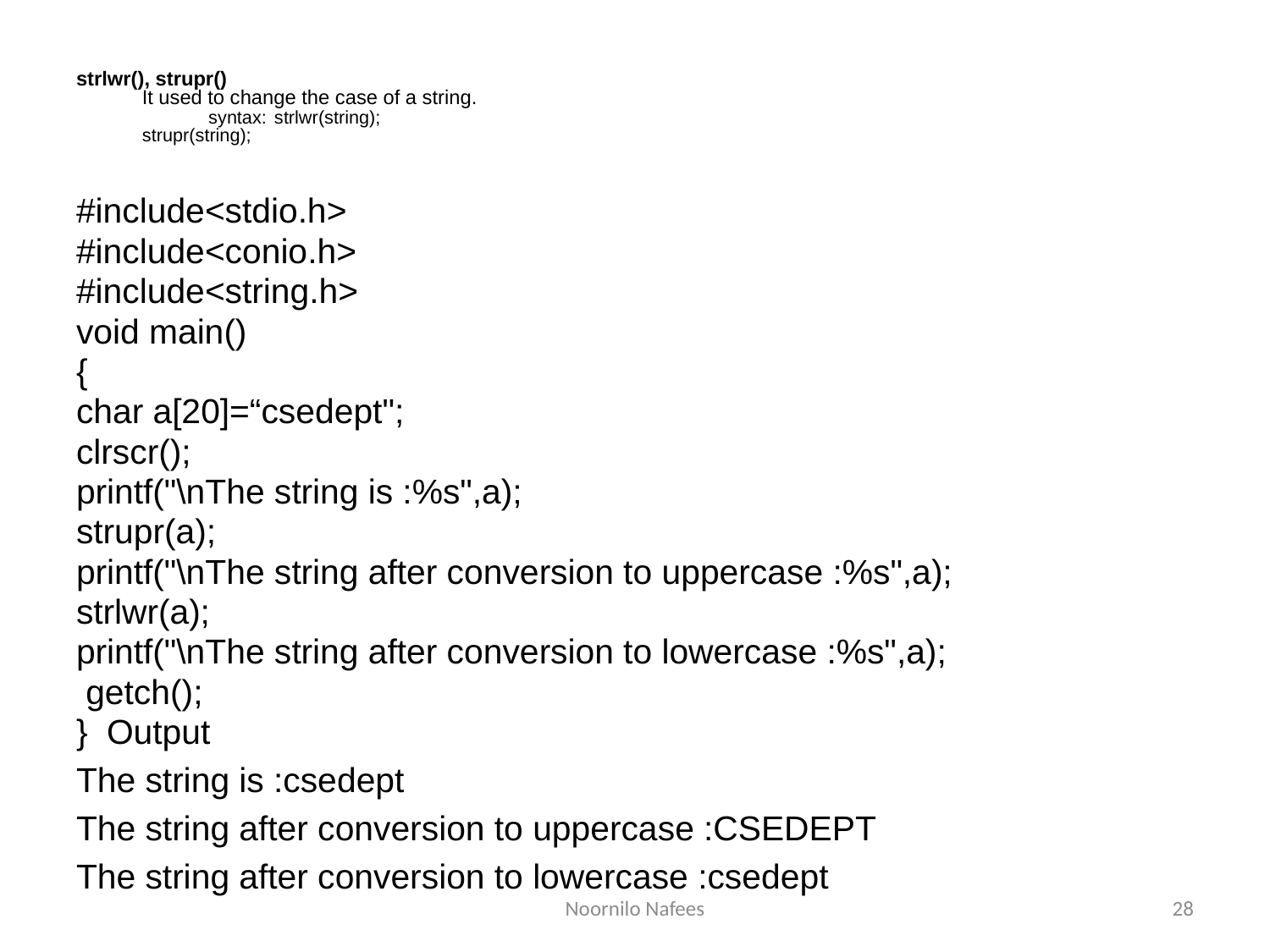

# strlwr(), strupr() It used to change the case of a string. syntax:	strlwr(string); strupr(string);
#include<stdio.h>
#include<conio.h>
#include<string.h>
void main()
{
char a[20]=“csedept";
clrscr();
printf("\nThe string is :%s",a);
strupr(a);
printf("\nThe string after conversion to uppercase :%s",a);
strlwr(a);
printf("\nThe string after conversion to lowercase :%s",a);
 getch();
}  Output
The string is :csedept
The string after conversion to uppercase :CSEDEPT
The string after conversion to lowercase :csedept

Noornilo Nafees
28